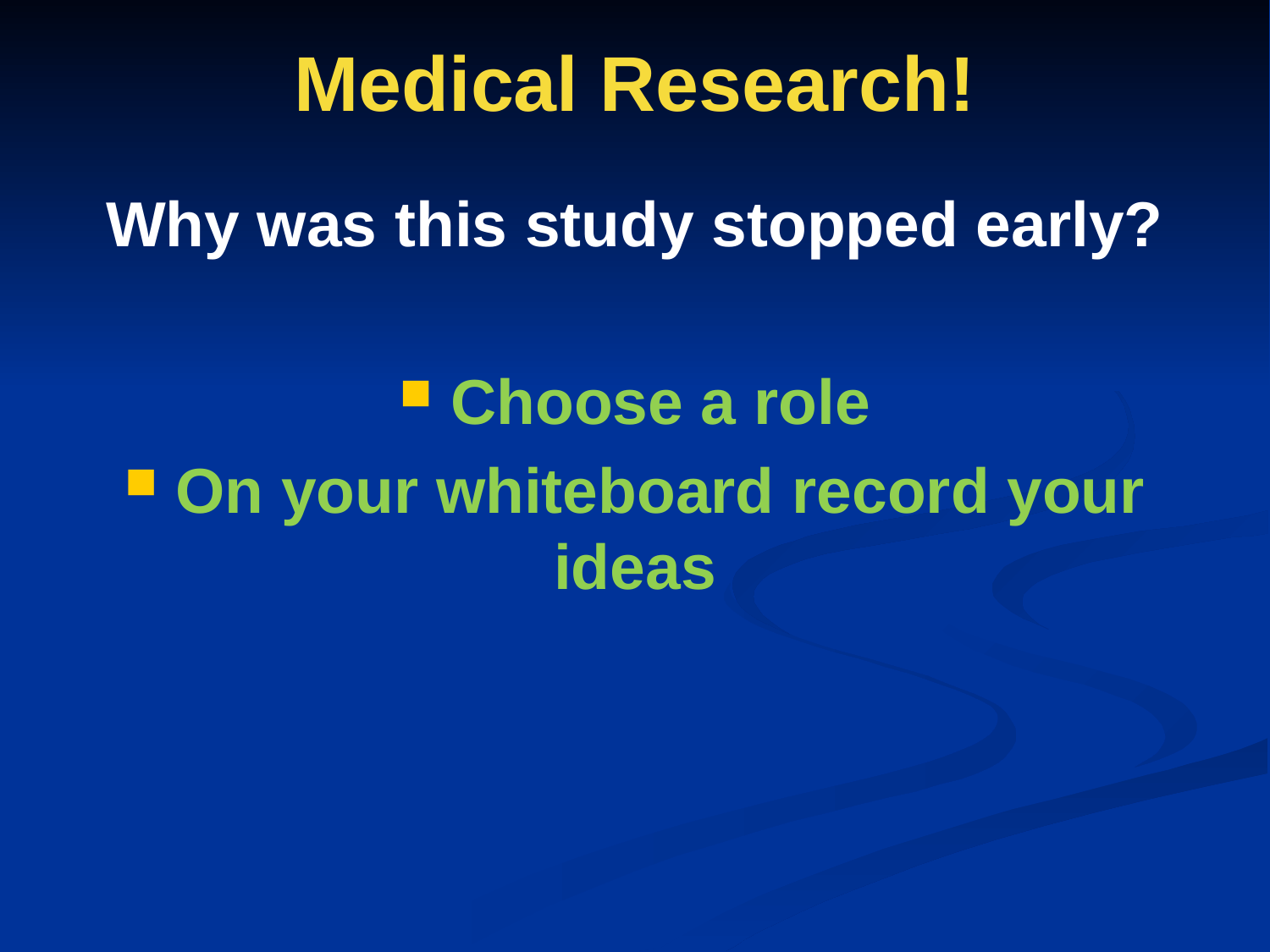

# Medical Research!
Why was this study stopped early?

 Choose a role
 On your whiteboard record your ideas